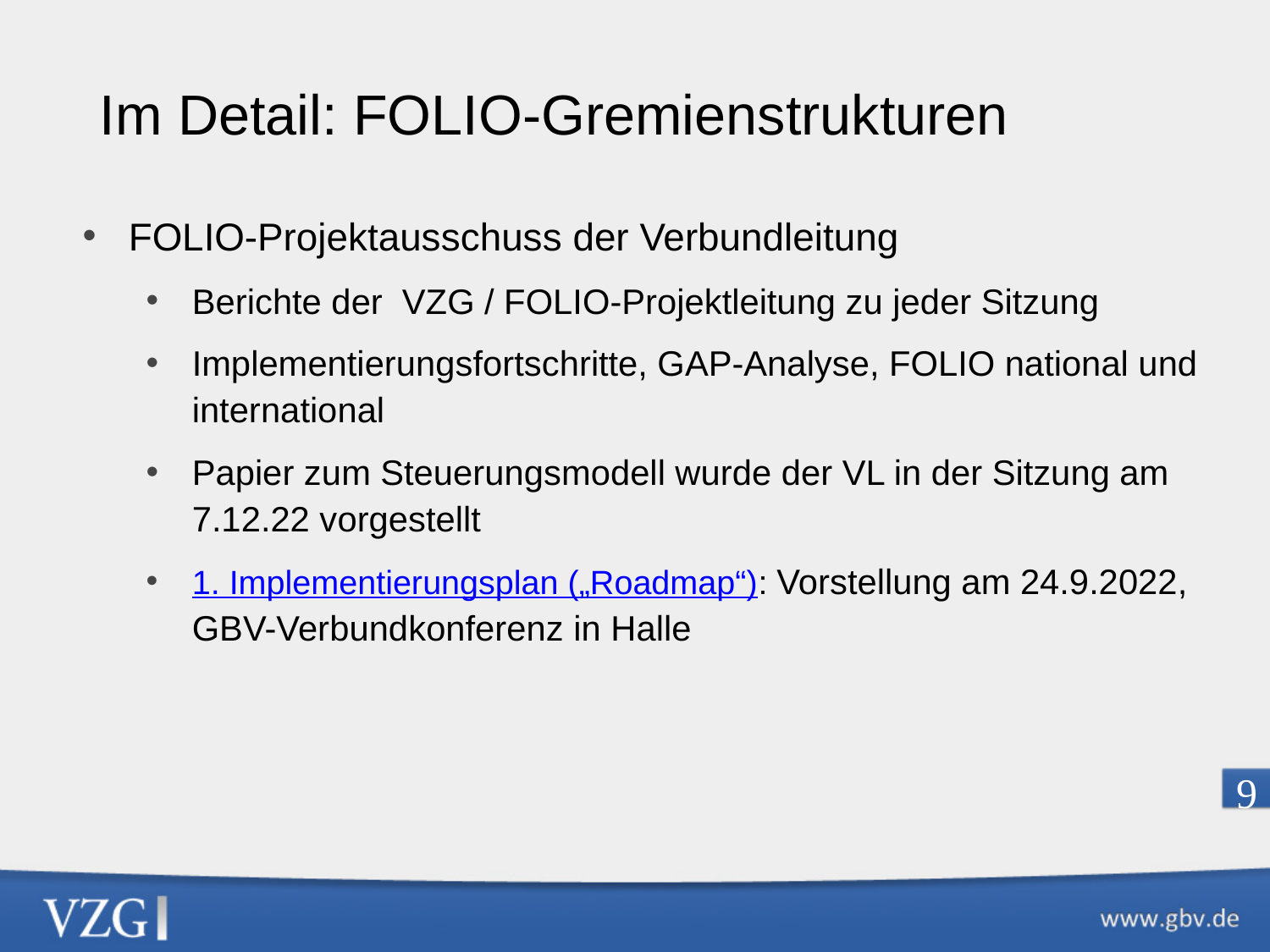

Im Detail: FOLIO-Gremienstrukturen

FOLIO-Projektausschuss der Verbundleitung
Berichte der  VZG / FOLIO-Projektleitung zu jeder Sitzung
Implementierungsfortschritte, GAP-Analyse, FOLIO national und international
Papier zum Steuerungsmodell wurde der VL in der Sitzung am 7.12.22 vorgestellt
1. Implementierungsplan („Roadmap“): Vorstellung am 24.9.2022, GBV-Verbundkonferenz in Halle

9